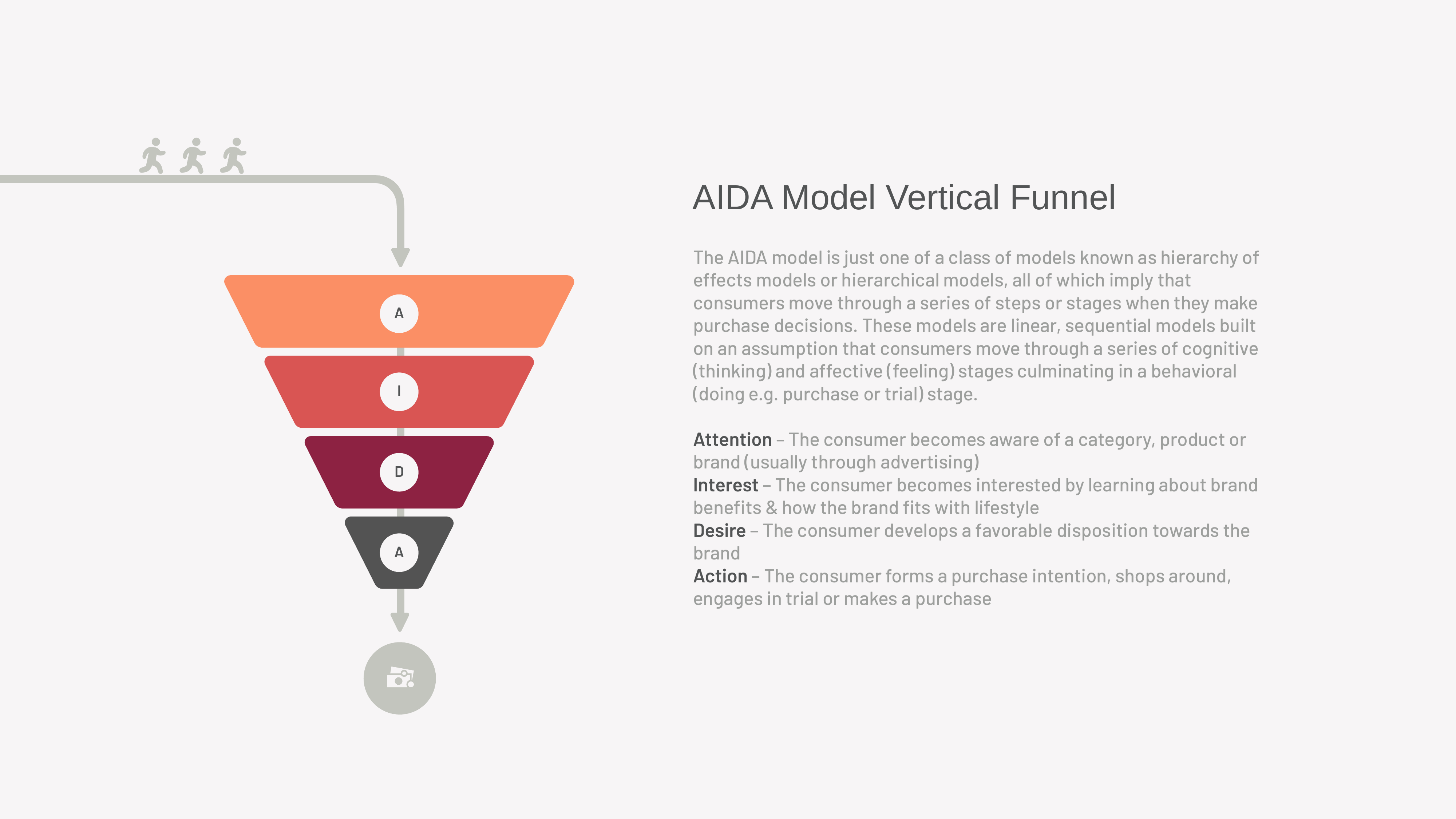

AIDA Model Vertical Funnel
The AIDA model is just one of a class of models known as hierarchy of effects models or hierarchical models, all of which imply that consumers move through a series of steps or stages when they make purchase decisions. These models are linear, sequential models built on an assumption that consumers move through a series of cognitive (thinking) and affective (feeling) stages culminating in a behavioral (doing e.g. purchase or trial) stage.

Attention – The consumer becomes aware of a category, product or brand (usually through advertising)
Interest – The consumer becomes interested by learning about brand benefits & how the brand fits with lifestyle
Desire – The consumer develops a favorable disposition towards the brand
Action – The consumer forms a purchase intention, shops around, engages in trial or makes a purchase

A

I

D

A